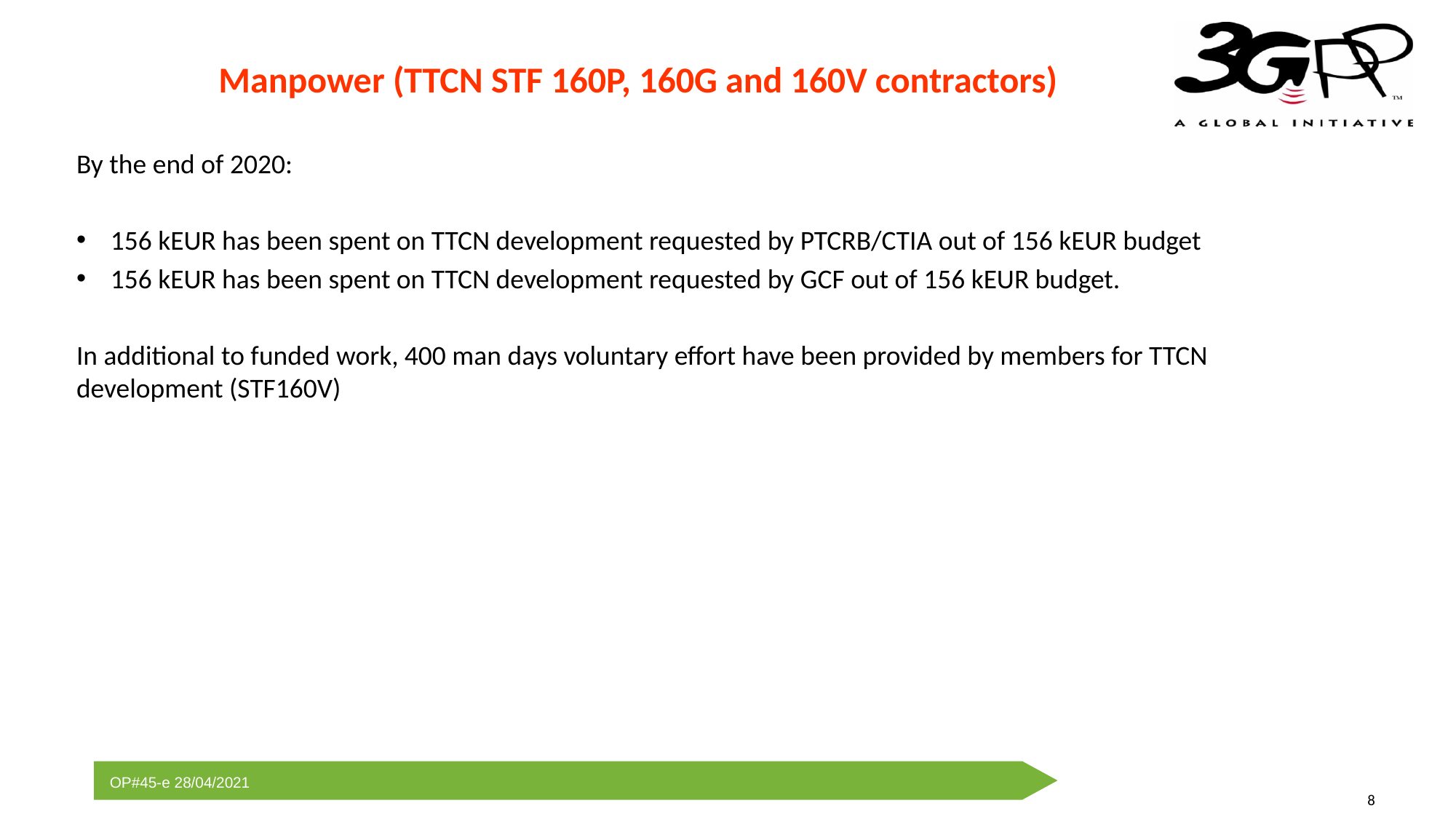

Manpower (TTCN STF 160P, 160G and 160V contractors)

By the end of 2020:

156 kEUR has been spent on TTCN development requested by PTCRB/CTIA out of 156 kEUR budget
156 kEUR has been spent on TTCN development requested by GCF out of 156 kEUR budget.

In additional to funded work, 400 man days voluntary effort have been provided by members for TTCN development (STF160V)

|  |
| --- |
|  |
| --- |